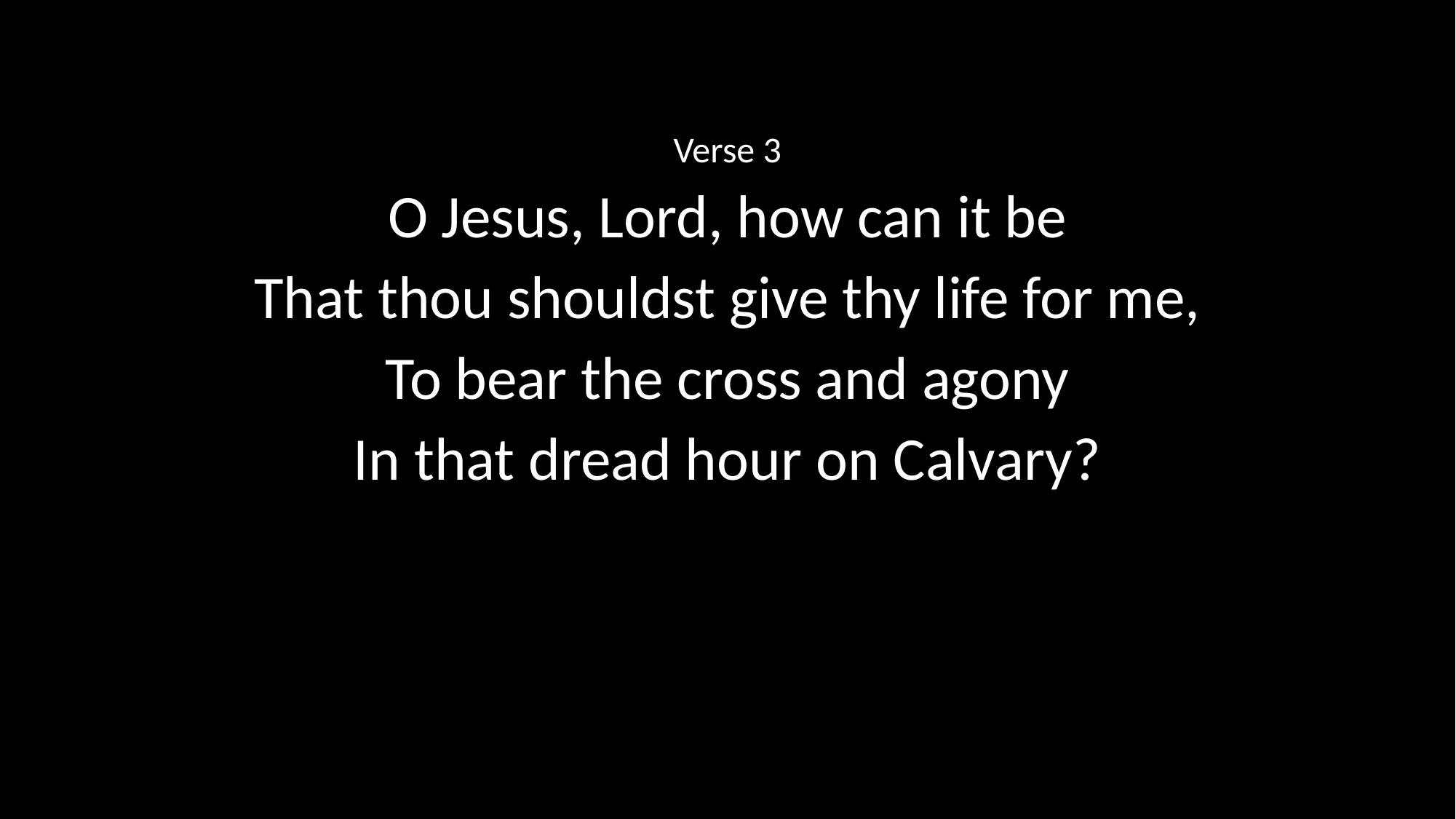

Verse 3
O Jesus, Lord, how can it be
That thou shouldst give thy life for me,
To bear the cross and agony
In that dread hour on Calvary?